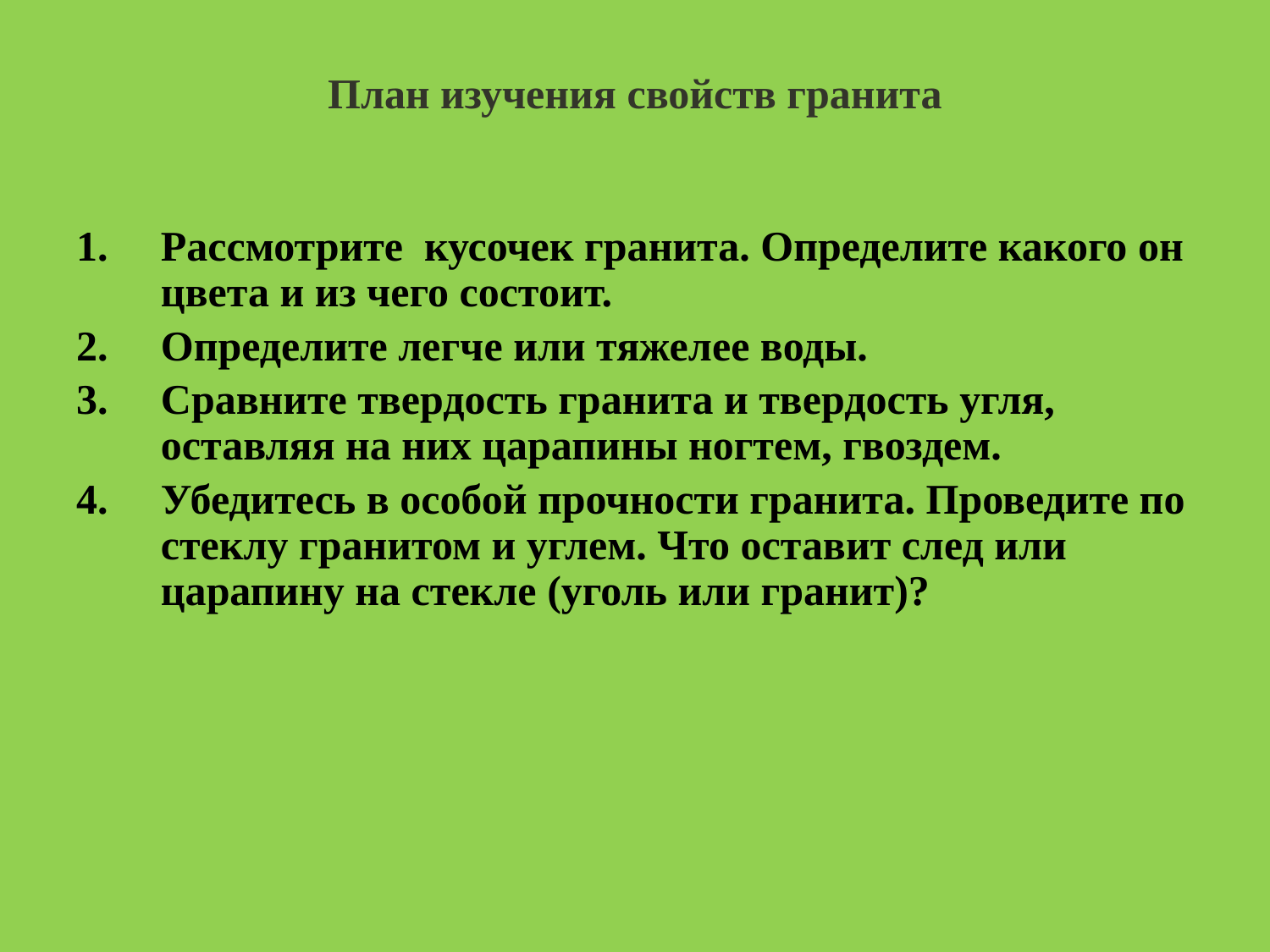

# План изучения свойств гранита

Рассмотрите  кусочек гранита. Определите какого он цвета и из чего состоит.
Определите легче или тяжелее воды.
Сравните твердость гранита и твердость угля, оставляя на них царапины ногтем, гвоздем.
Убедитесь в особой прочности гранита. Проведите по стеклу гранитом и углем. Что оставит след или царапину на стекле (уголь или гранит)?